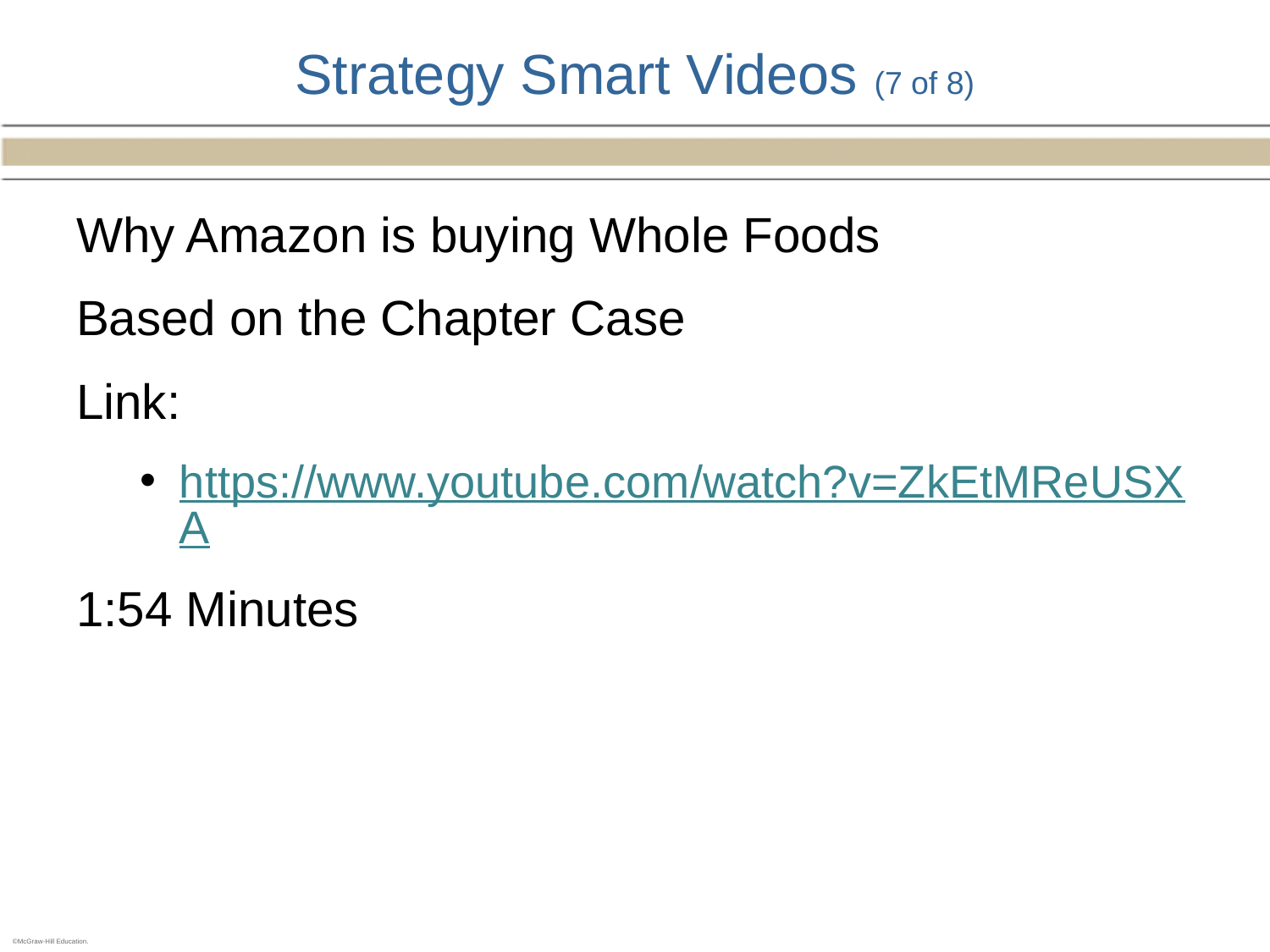

# Strategy Smart Videos (7 of 8)
Why Amazon is buying Whole Foods
Based on the Chapter Case
Link:
https://www.youtube.com/watch?v=ZkEtMReUSXA
1:54 Minutes